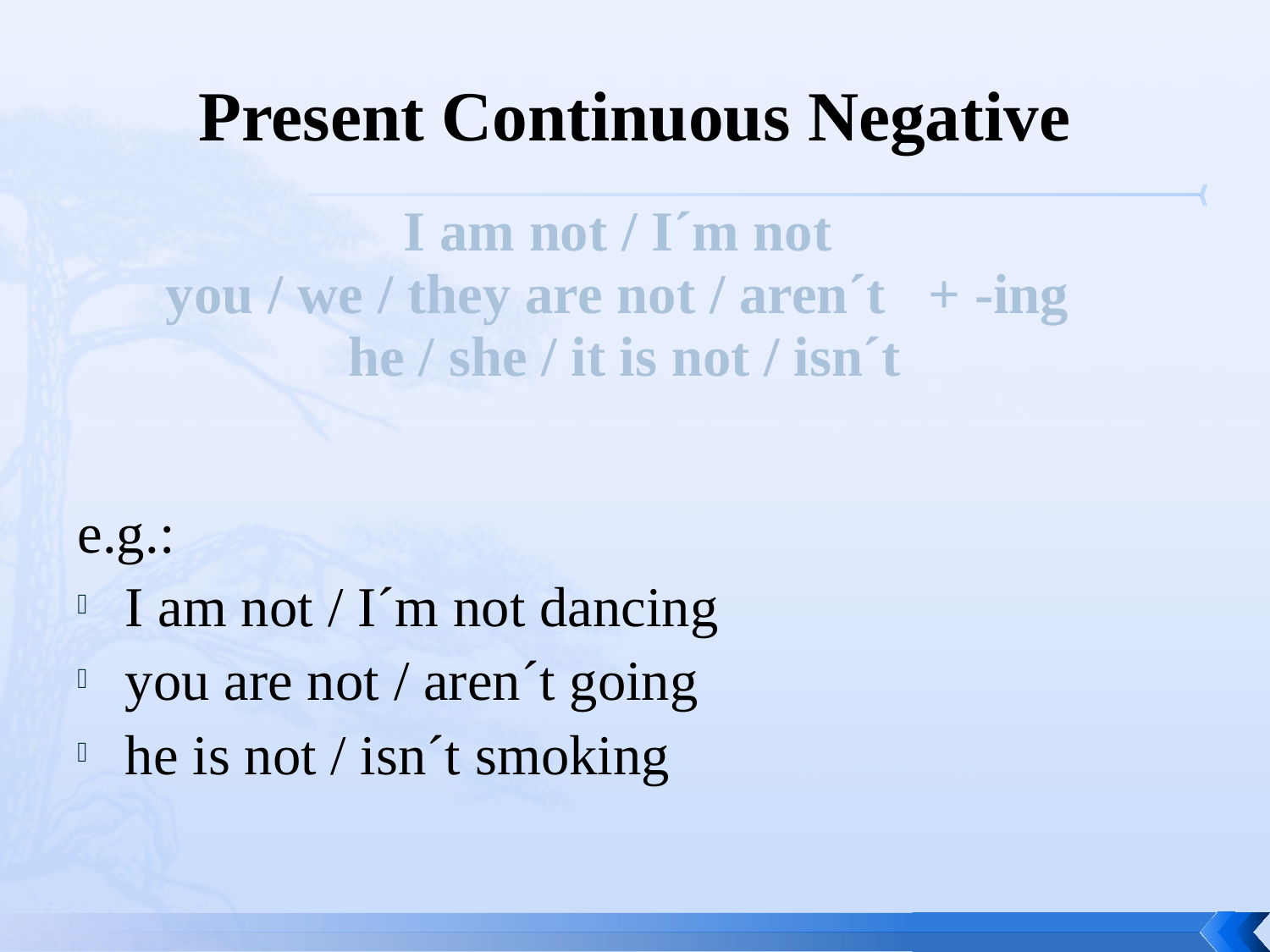

# Present Continuous Negative
| I am not / I´m not you / we / they are not / aren´t + -ing he / she / it is not / isn´t |
| --- |
e.g.:
I am not / I´m not dancing
you are not / aren´t going
he is not / isn´t smoking